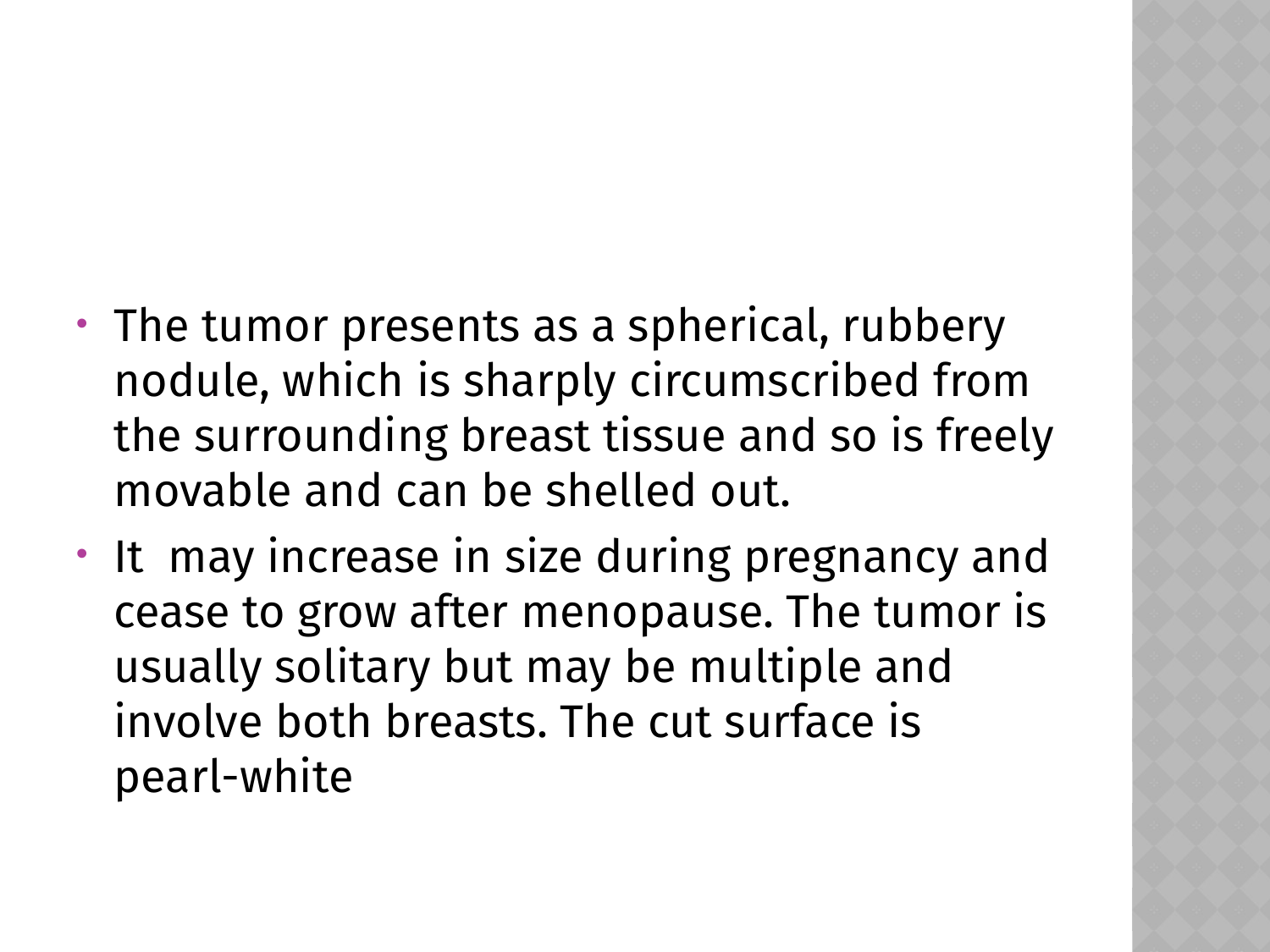

#

The tumor presents as a spherical, rubbery nodule, which is sharply circumscribed from the surrounding breast tissue and so is freely movable and can be shelled out.
It  may increase in size during pregnancy and cease to grow after menopause. The tumor is usually solitary but may be multiple and involve both breasts. The cut surface is pearl-white